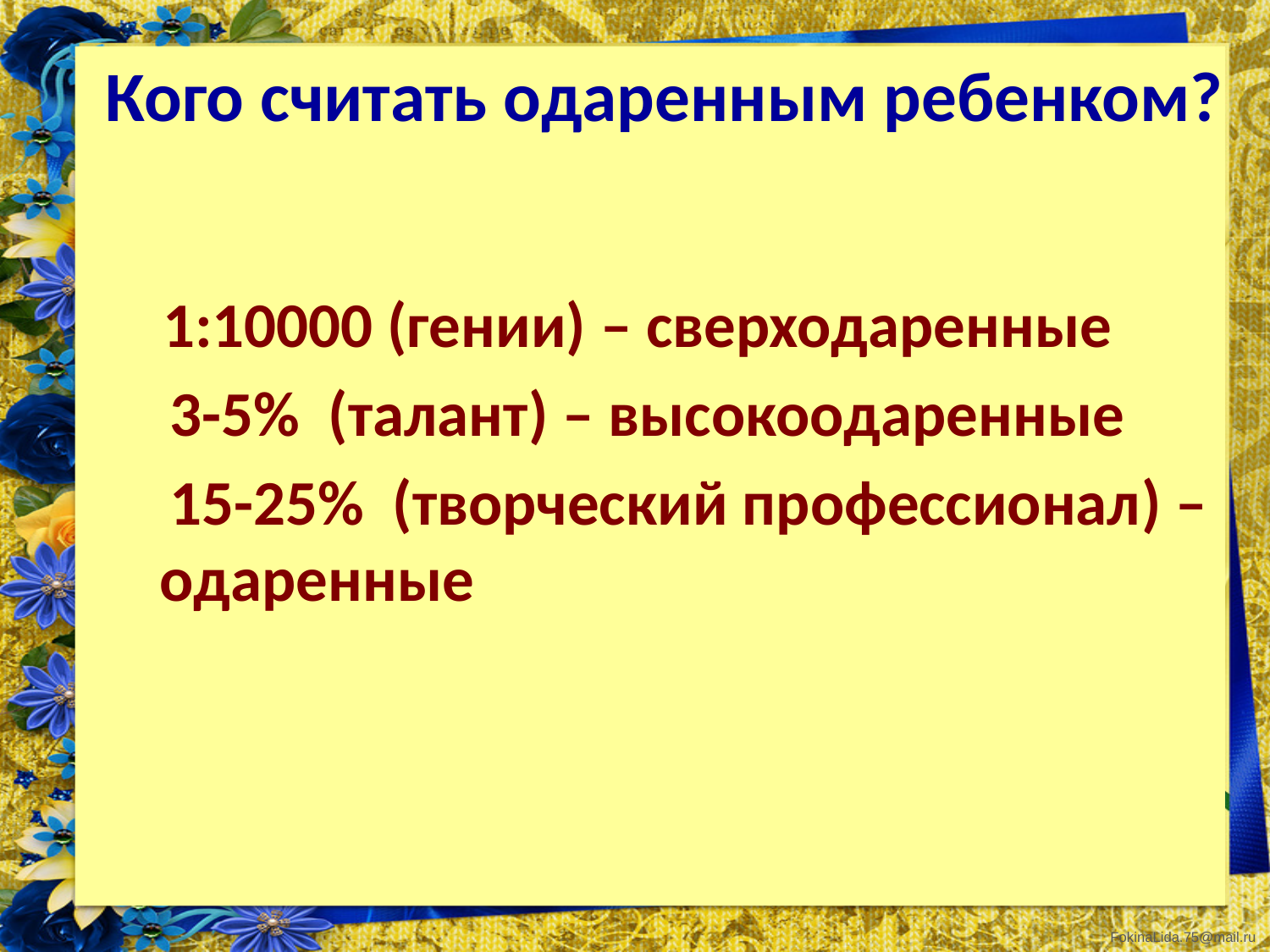

# Кого считать одаренным ребенком?
    1:10000 (гении) – сверходаренные
    3-5%  (талант) – высокоодаренные
    15-25%  (творческий профессионал) – одаренные